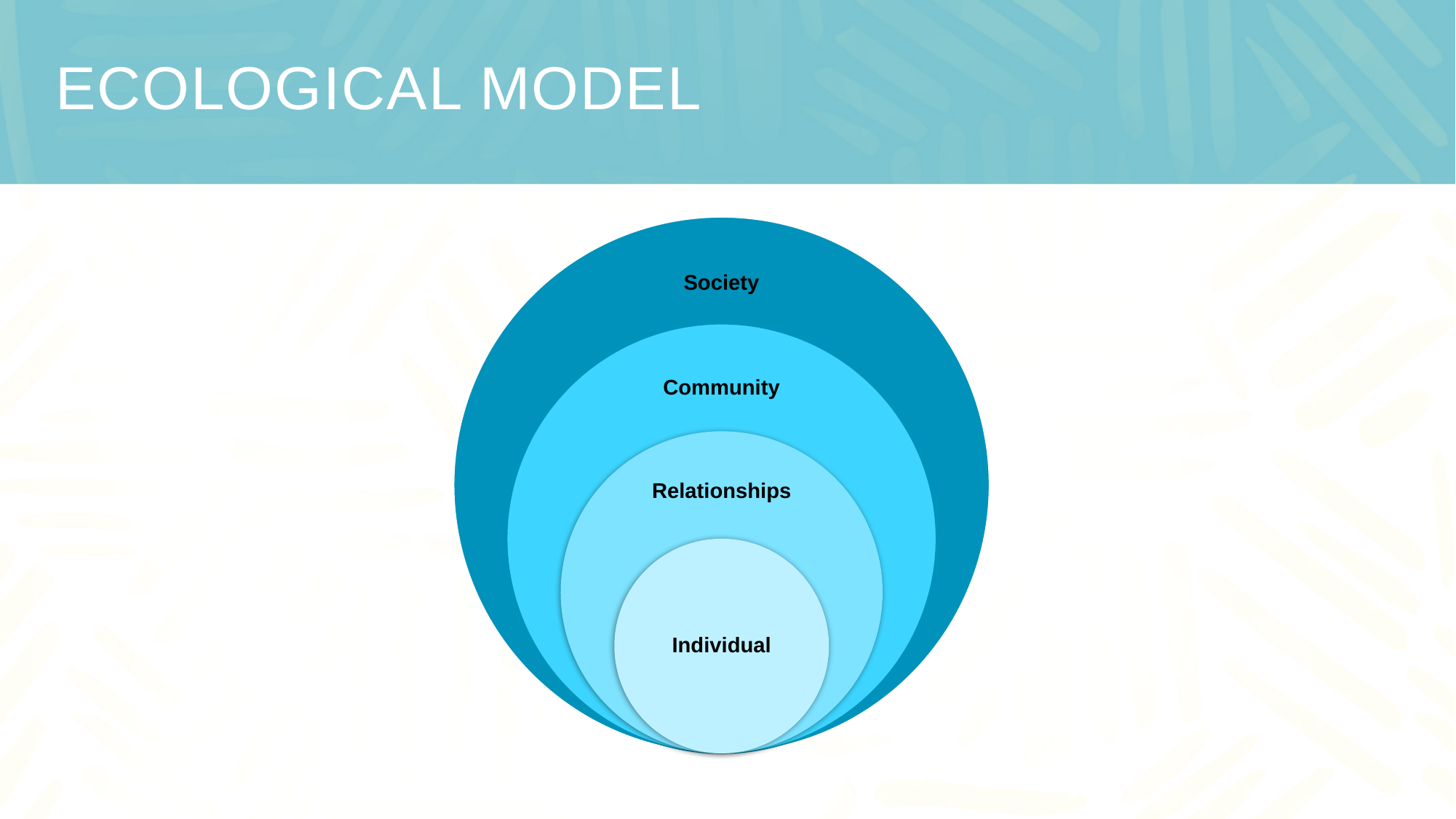

# Ecological model
Society
Community
Relationships
Individual